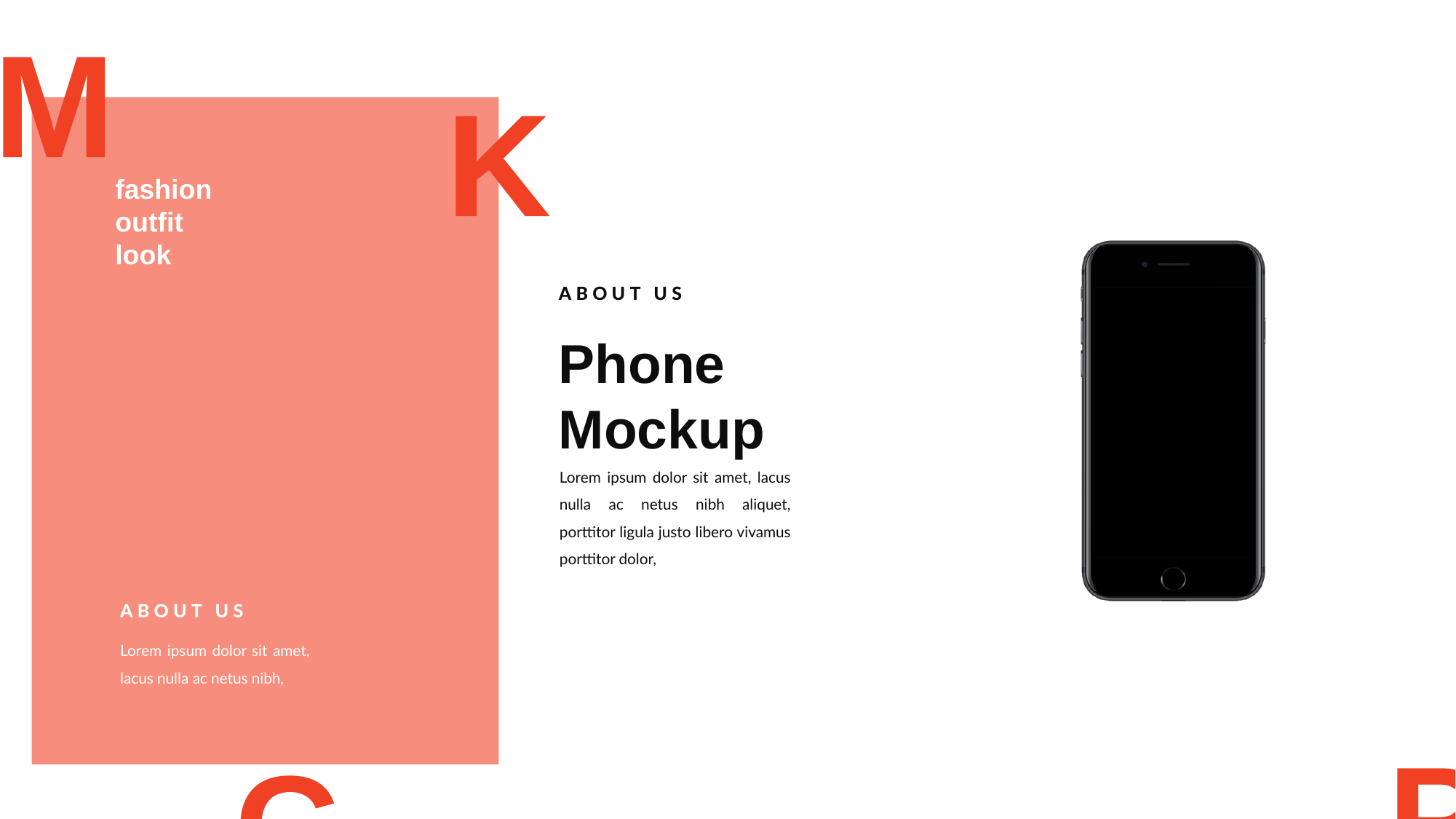

M
K

fashion
outfit
look

ABOUT US

Phone
Mockup
Lorem ipsum dolor sit amet, lacus nulla ac netus nibh aliquet, porttitor ligula justo libero vivamus porttitor dolor,
ABOUT US
Lorem ipsum dolor sit amet, lacus nulla ac netus nibh,
P
C